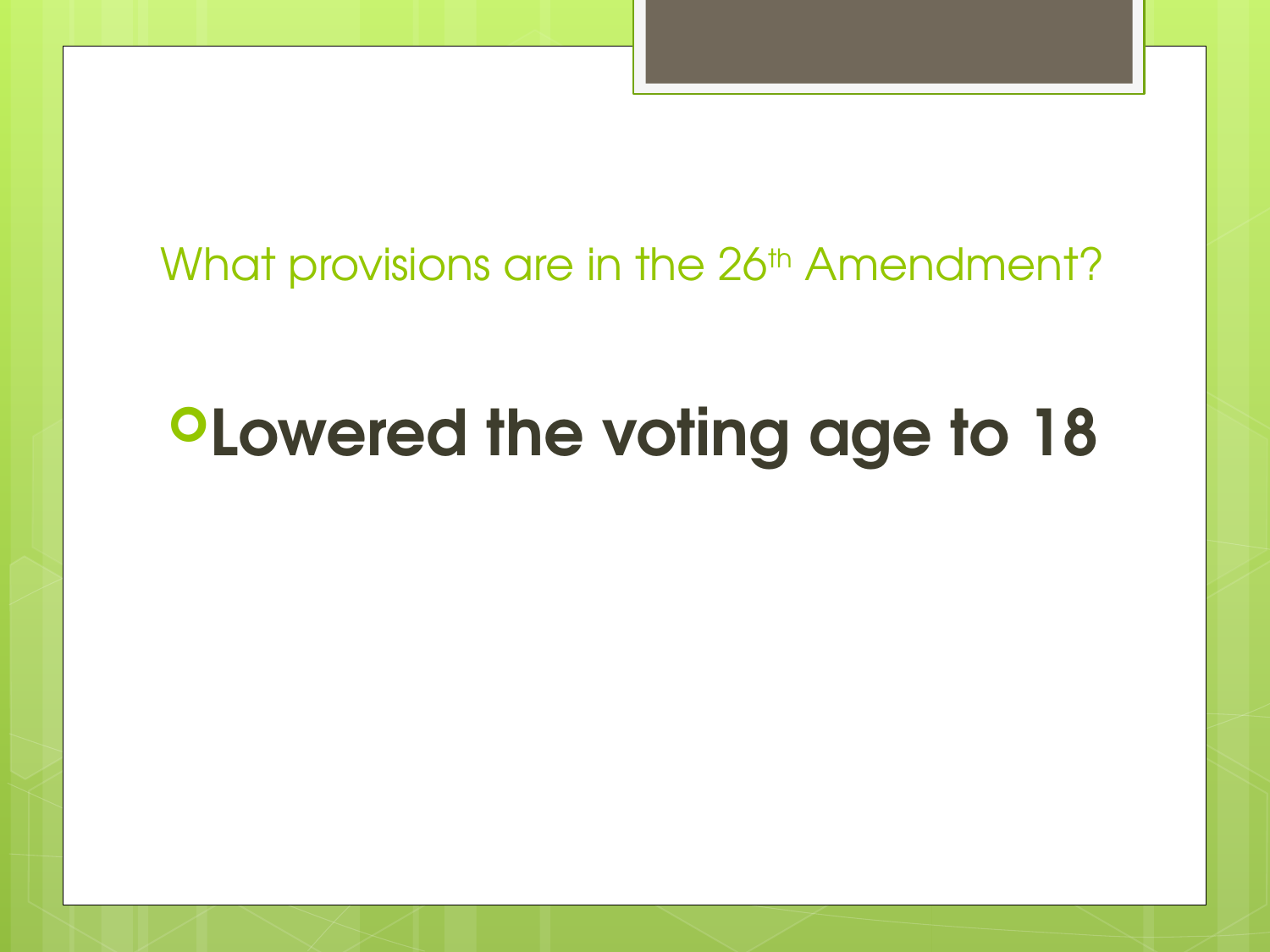

# What provisions are in the 26th Amendment?

Lowered the voting age to 18